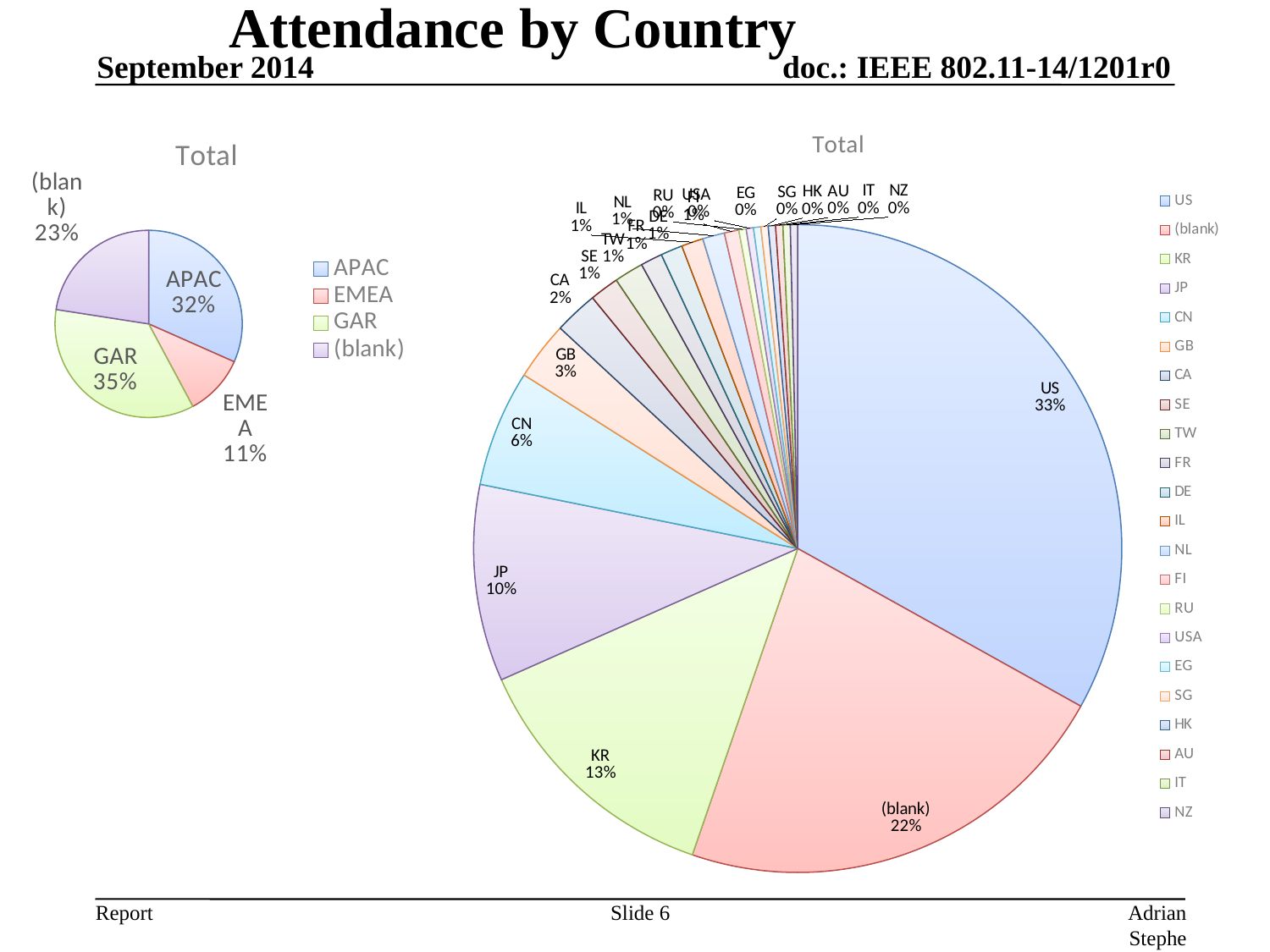

# Attendance by Country
September 2014

### Chart:

| Category | Total |
|---|---|
| US | 91.0 |
| (blank) | 61.0 |
| KR | 36.0 |
| JP | 27.0 |
| CN | 16.0 |
| GB | 8.0 |
| CA | 6.0 |
| SE | 4.0 |
| TW | 4.0 |
| FR | 3.0 |
| DE | 3.0 |
| IL | 3.0 |
| NL | 3.0 |
| FI | 2.0 |
| RU | 1.0 |
| USA  | 1.0 |
| EG | 1.0 |
| SG | 1.0 |
| HK | 1.0 |
| AU | 1.0 |
| IT | 1.0 |
| NZ | 1.0 |

### Chart:

| Category | Total |
|---|---|
| APAC | 87.0 |
| EMEA | 29.0 |
| GAR | 97.0 |
| (blank) | 62.0 |
Slide 6
Adrian Stephens, Intel Corporation